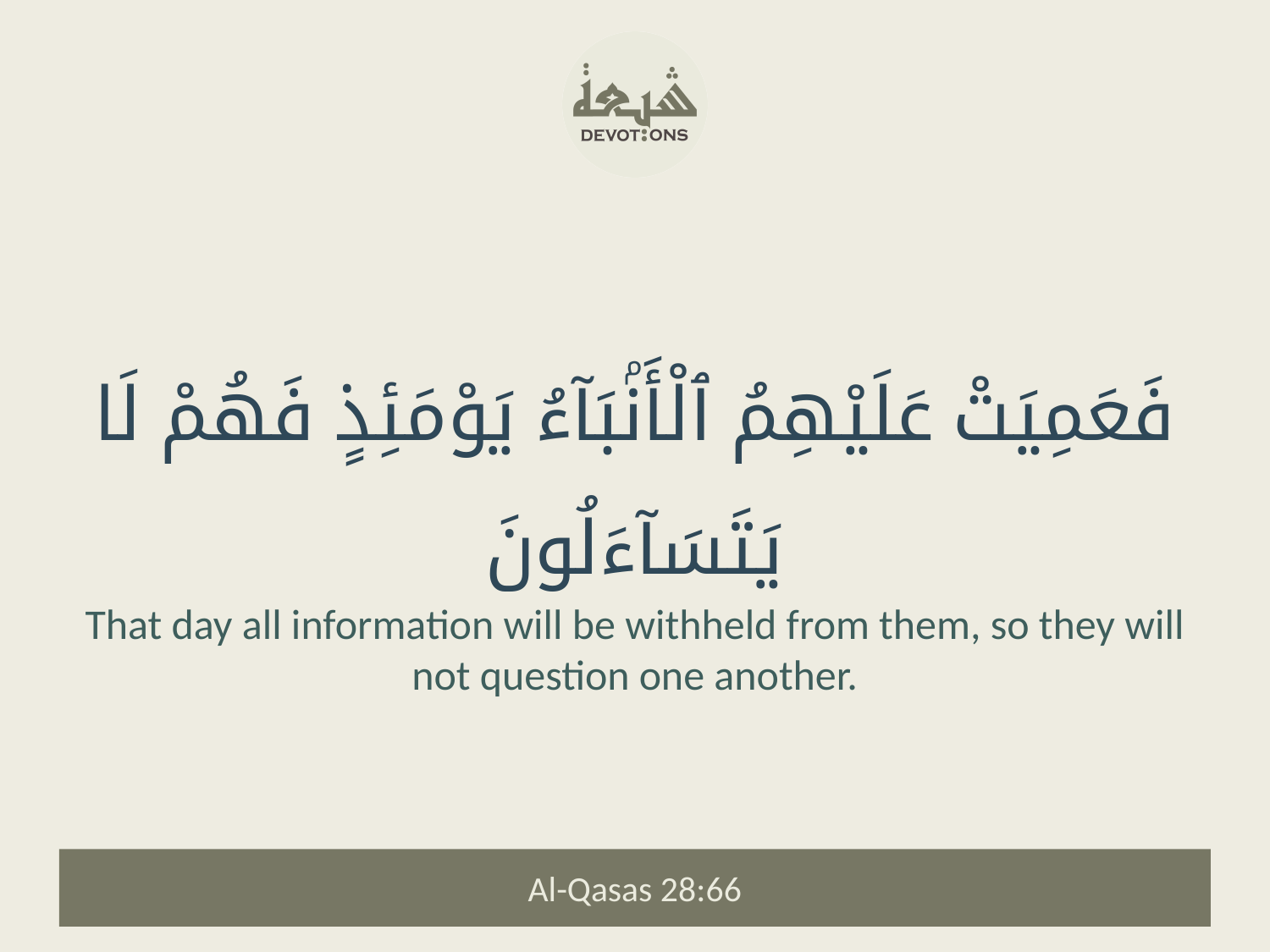

فَعَمِيَتْ عَلَيْهِمُ ٱلْأَنۢبَآءُ يَوْمَئِذٍ فَهُمْ لَا يَتَسَآءَلُونَ
That day all information will be withheld from them, so they will not question one another.
Al-Qasas 28:66